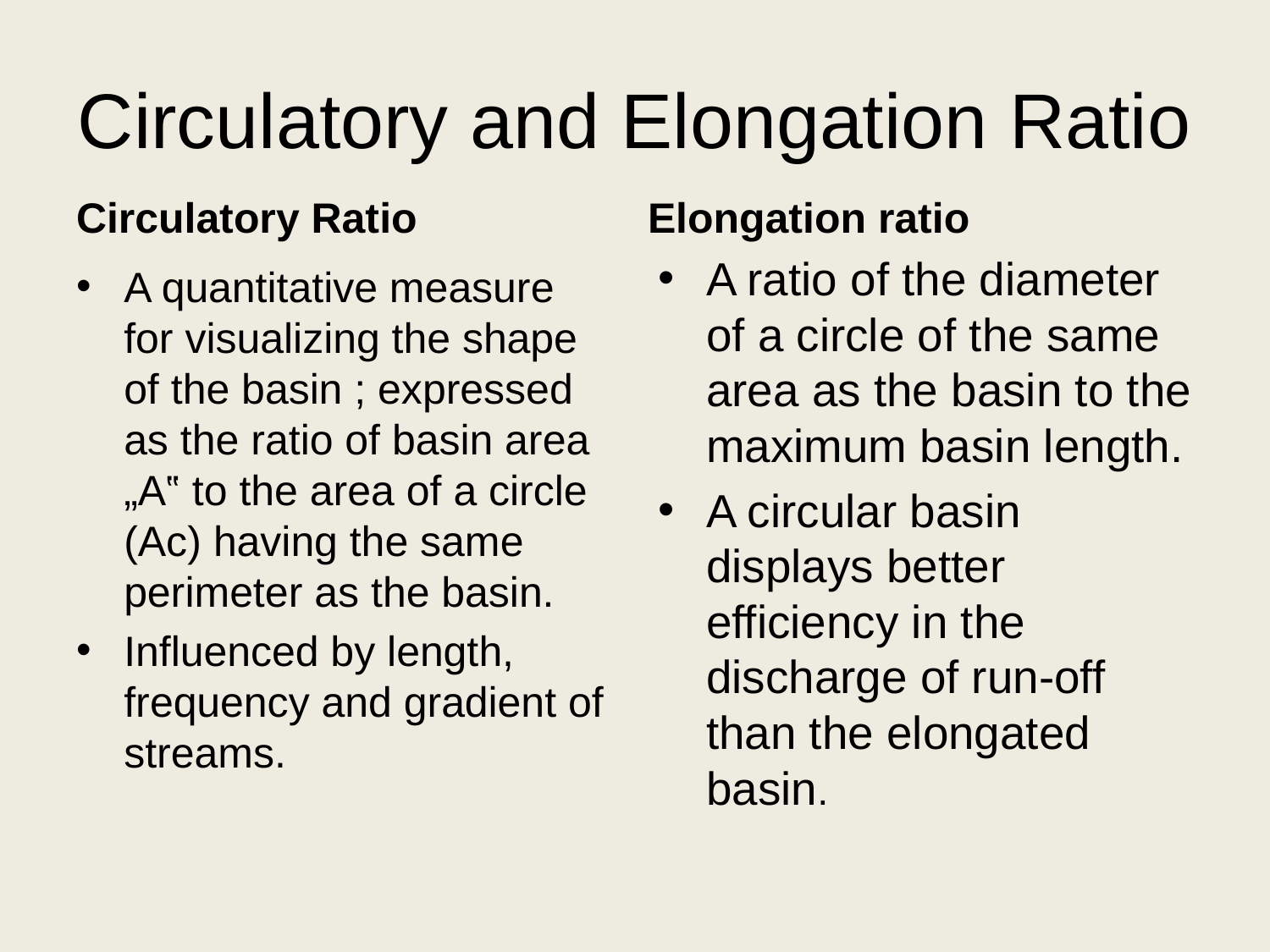

# Circulatory and Elongation Ratio
Circulatory Ratio
Elongation ratio
A ratio of the diameter of a circle of the same area as the basin to the maximum basin length.
A circular basin displays better efficiency in the discharge of run-off than the elongated basin.
A quantitative measure for visualizing the shape of the basin ; expressed as the ratio of basin area „A‟ to the area of a circle (Ac) having the same perimeter as the basin.
Influenced by length, frequency and gradient of streams.